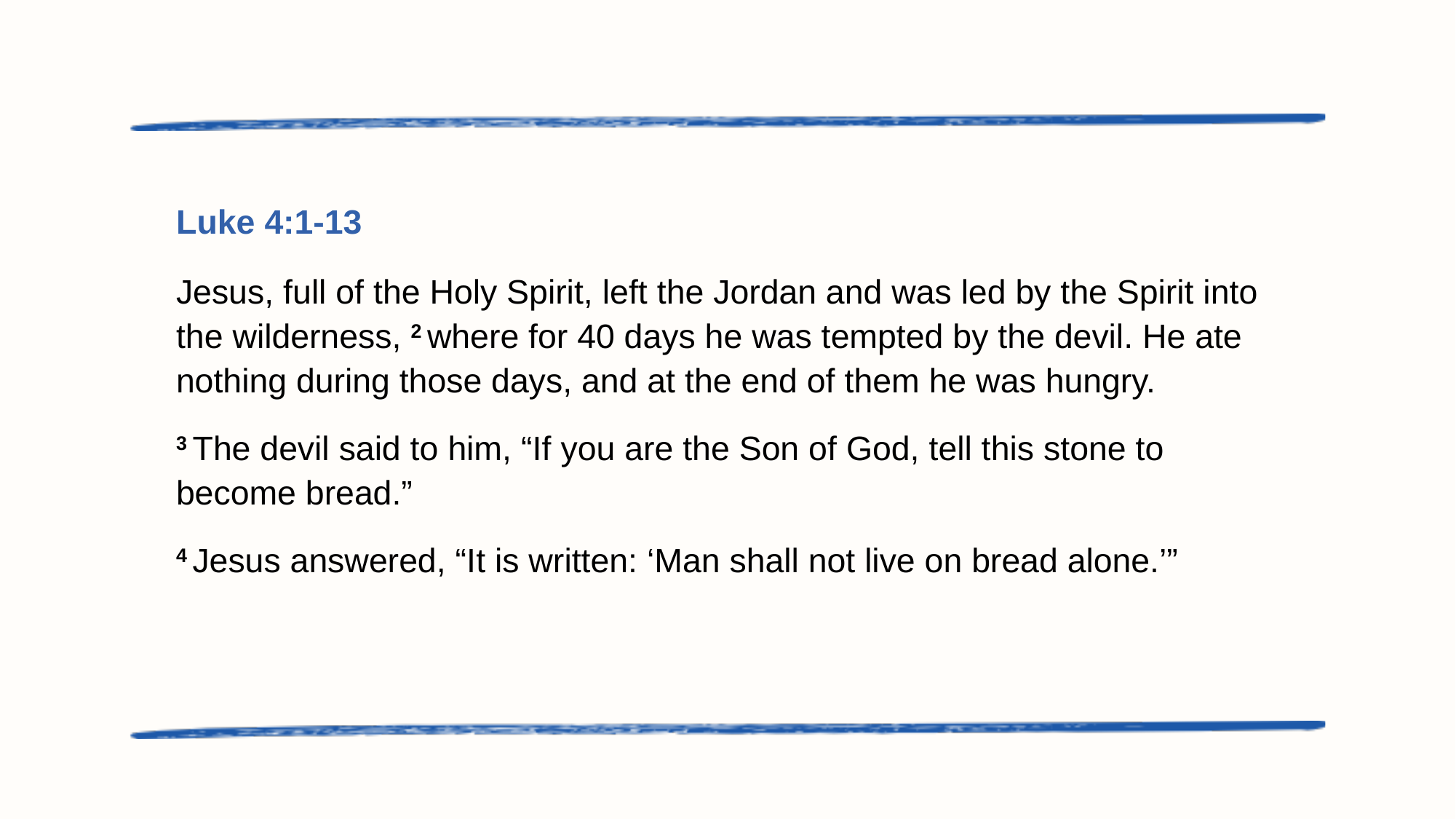

Luke 4:1-13
Jesus, full of the Holy Spirit, left the Jordan and was led by the Spirit into the wilderness, 2 where for 40 days he was tempted by the devil. He ate nothing during those days, and at the end of them he was hungry.
3 The devil said to him, “If you are the Son of God, tell this stone to become bread.”
4 Jesus answered, “It is written: ‘Man shall not live on bread alone.’”